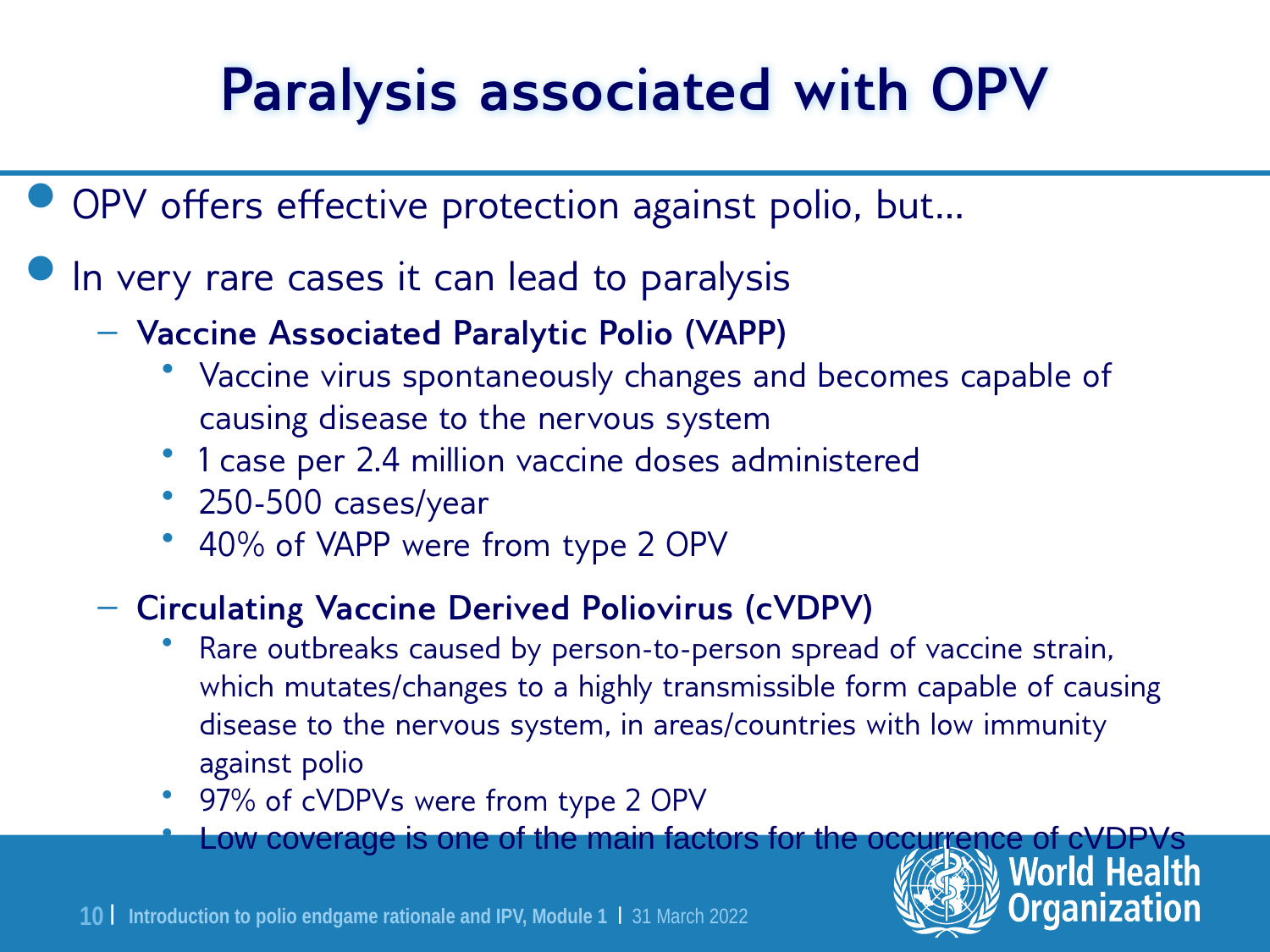

# Paralysis associated with OPV
OPV offers effective protection against polio, but…
In very rare cases it can lead to paralysis
Vaccine Associated Paralytic Polio (VAPP)
Vaccine virus spontaneously changes and becomes capable of causing disease to the nervous system
1 case per 2.4 million vaccine doses administered
250-500 cases/year
40% of VAPP were from type 2 OPV
Circulating Vaccine Derived Poliovirus (cVDPV)
Rare outbreaks caused by person-to-person spread of vaccine strain, which mutates/changes to a highly transmissible form capable of causing disease to the nervous system, in areas/countries with low immunity against polio
97% of cVDPVs were from type 2 OPV
Low coverage is one of the main factors for the occurrence of cVDPVs